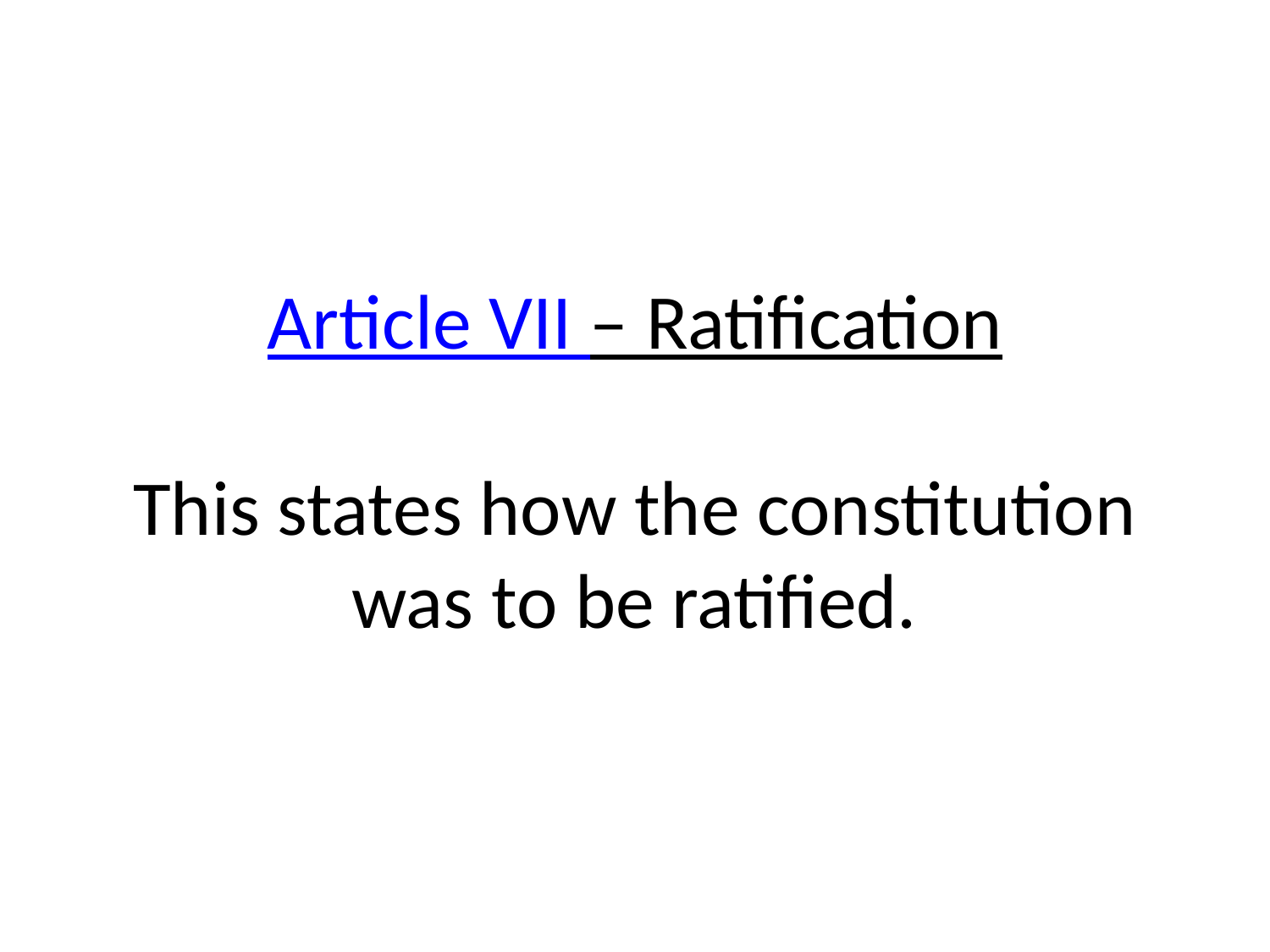

# Article VII – Ratification This states how the constitution was to be ratified.